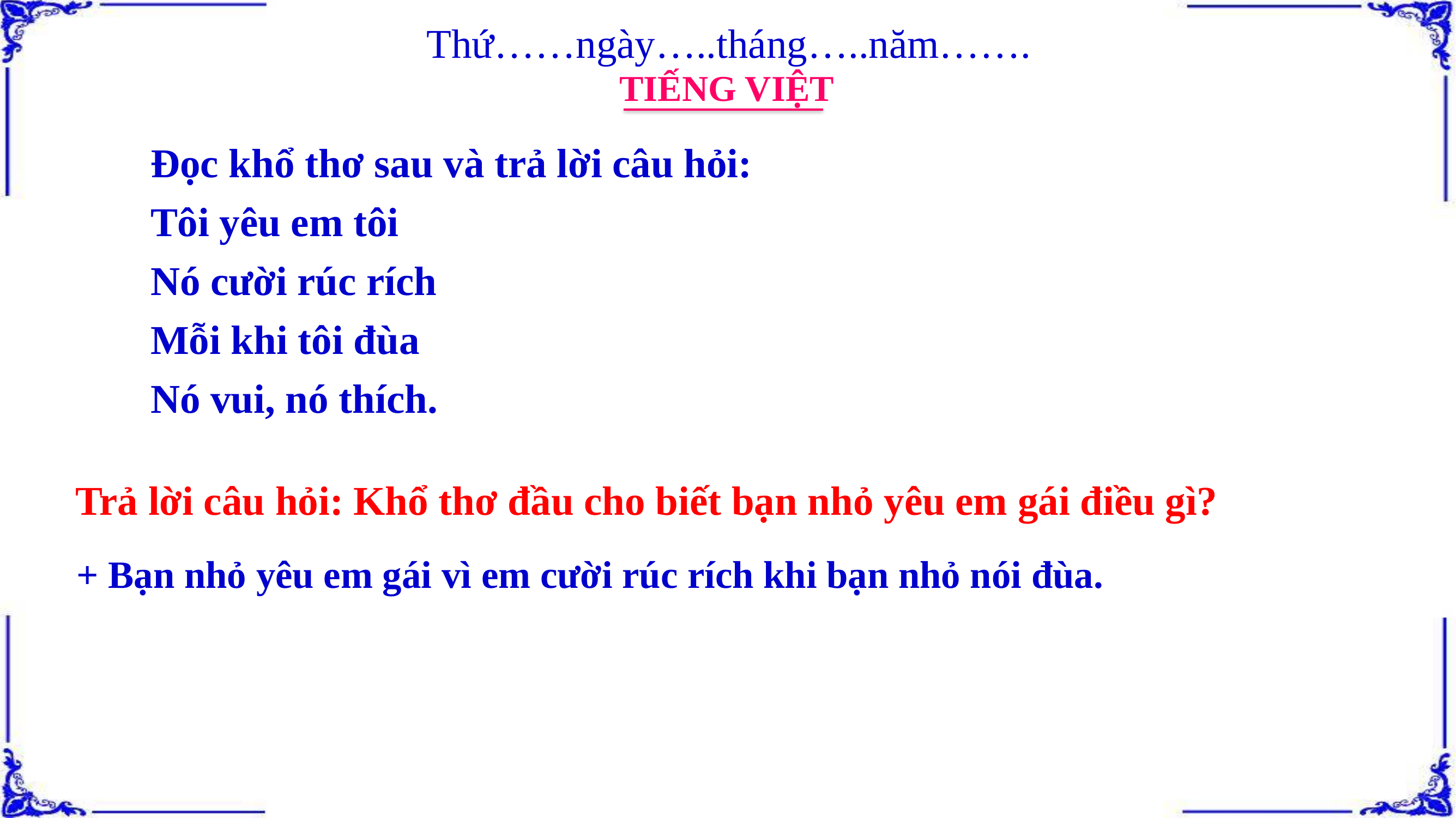

Thứ……ngày…..tháng…..năm…….
TIẾNG VIỆT
Đọc khổ thơ sau và trả lời câu hỏi:
Tôi yêu em tôi
Nó cười rúc rích
Mỗi khi tôi đùa
Nó vui, nó thích.
Trả lời câu hỏi: Khổ thơ đầu cho biết bạn nhỏ yêu em gái điều gì?
+ Bạn nhỏ yêu em gái vì em cười rúc rích khi bạn nhỏ nói đùa.